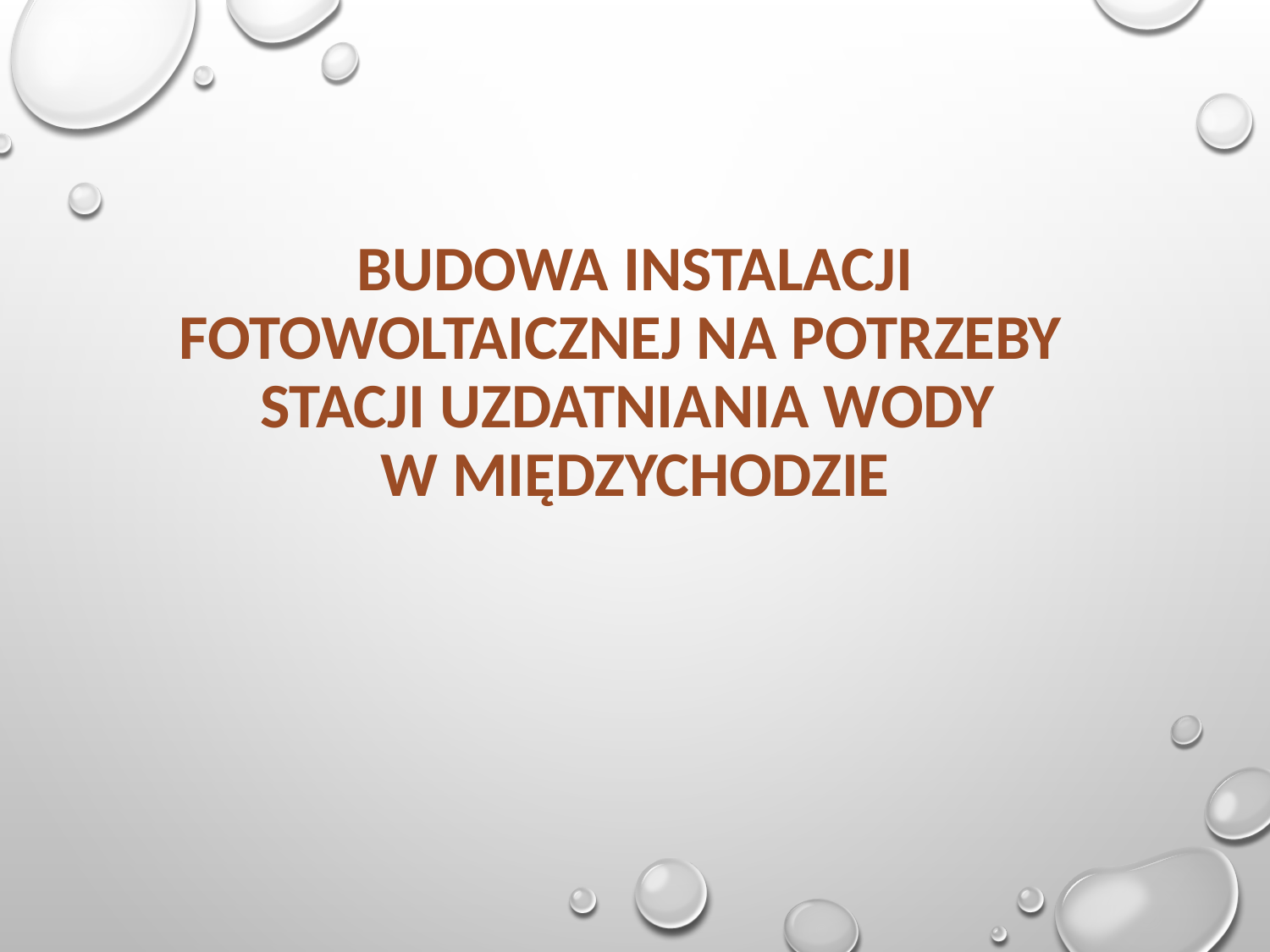

# Budowa instalacji fotowoltaicznej na potrzeby Stacji uzdatniania wody w Międzychodzie